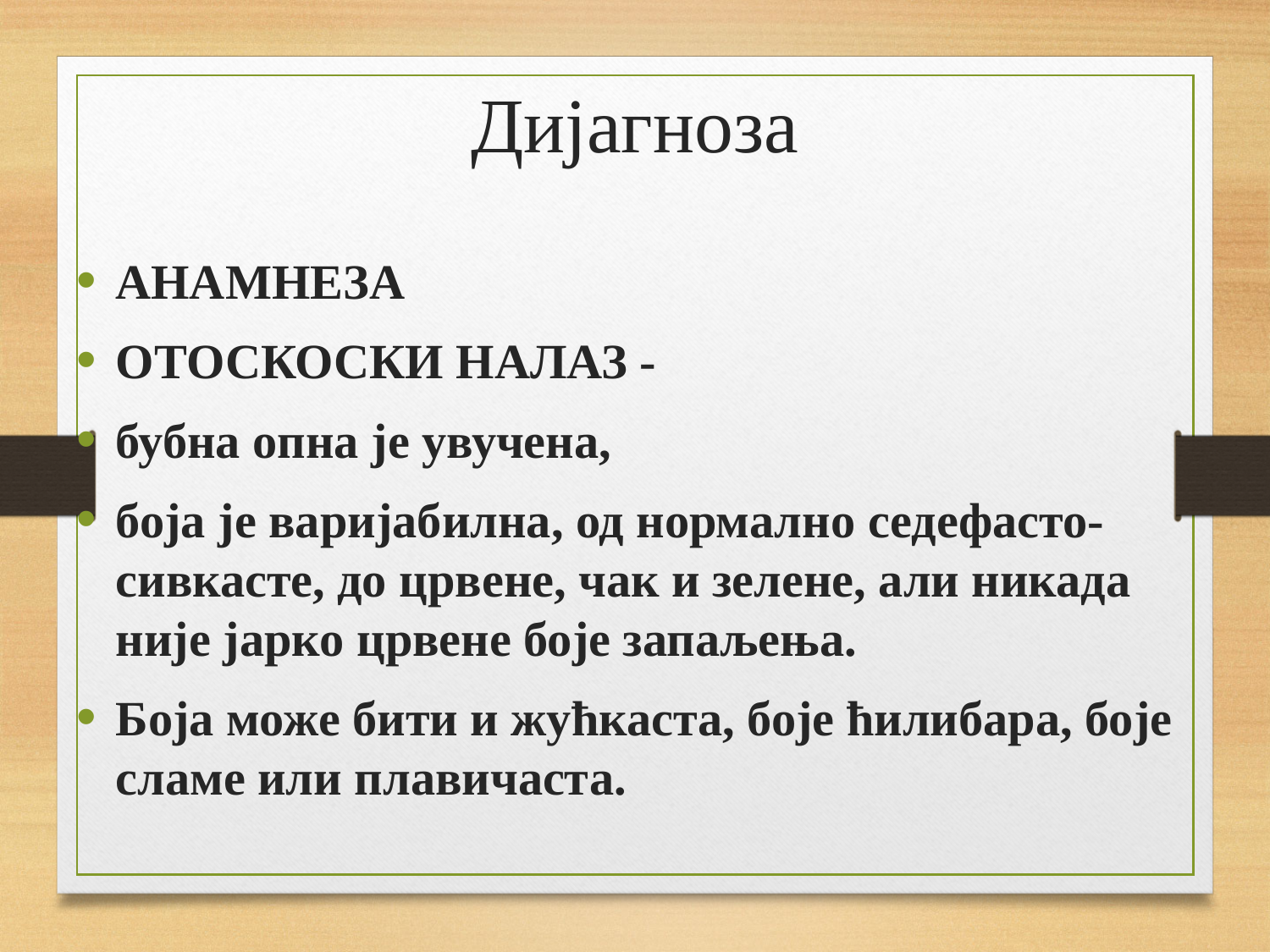

# Дијагноза
АНАМНЕЗА
ОТОСКОСКИ НАЛАЗ -
бубна опна је увучена,
боја је варијабилна, од нормално седефасто-сивкасте, до црвене, чак и зелене, али никада није јарко црвене боје запаљења.
Боја може бити и жућкаста, боје ћилибара, боје сламе или плавичаста.